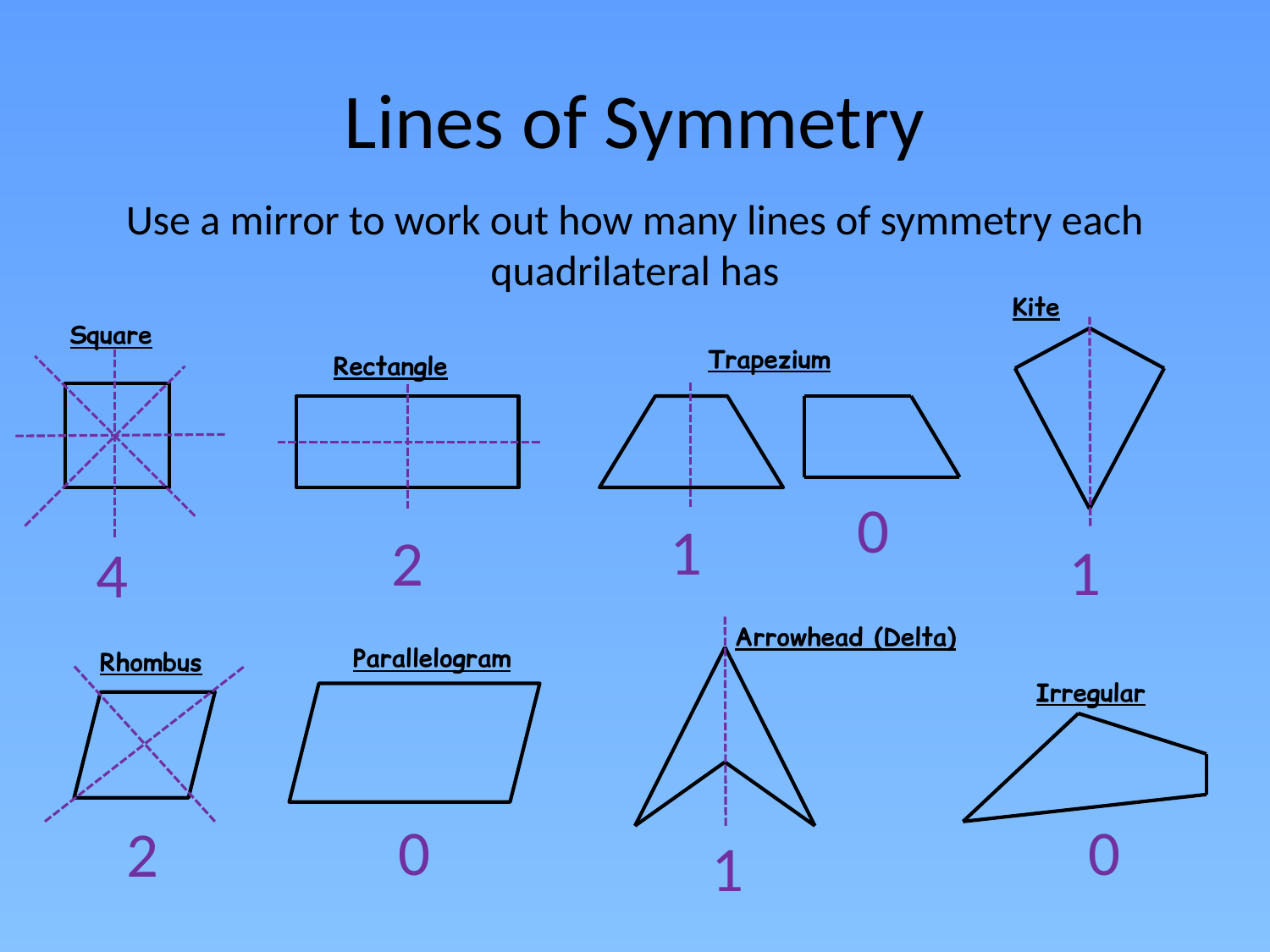

# Lines of Symmetry
Use a mirror to work out how many lines of symmetry each quadrilateral has
Kite
Square
Trapezium
Rectangle

0
1
2
1
4
Arrowhead (Delta)
Parallelogram
Rhombus
Irregular

0
0
2
1